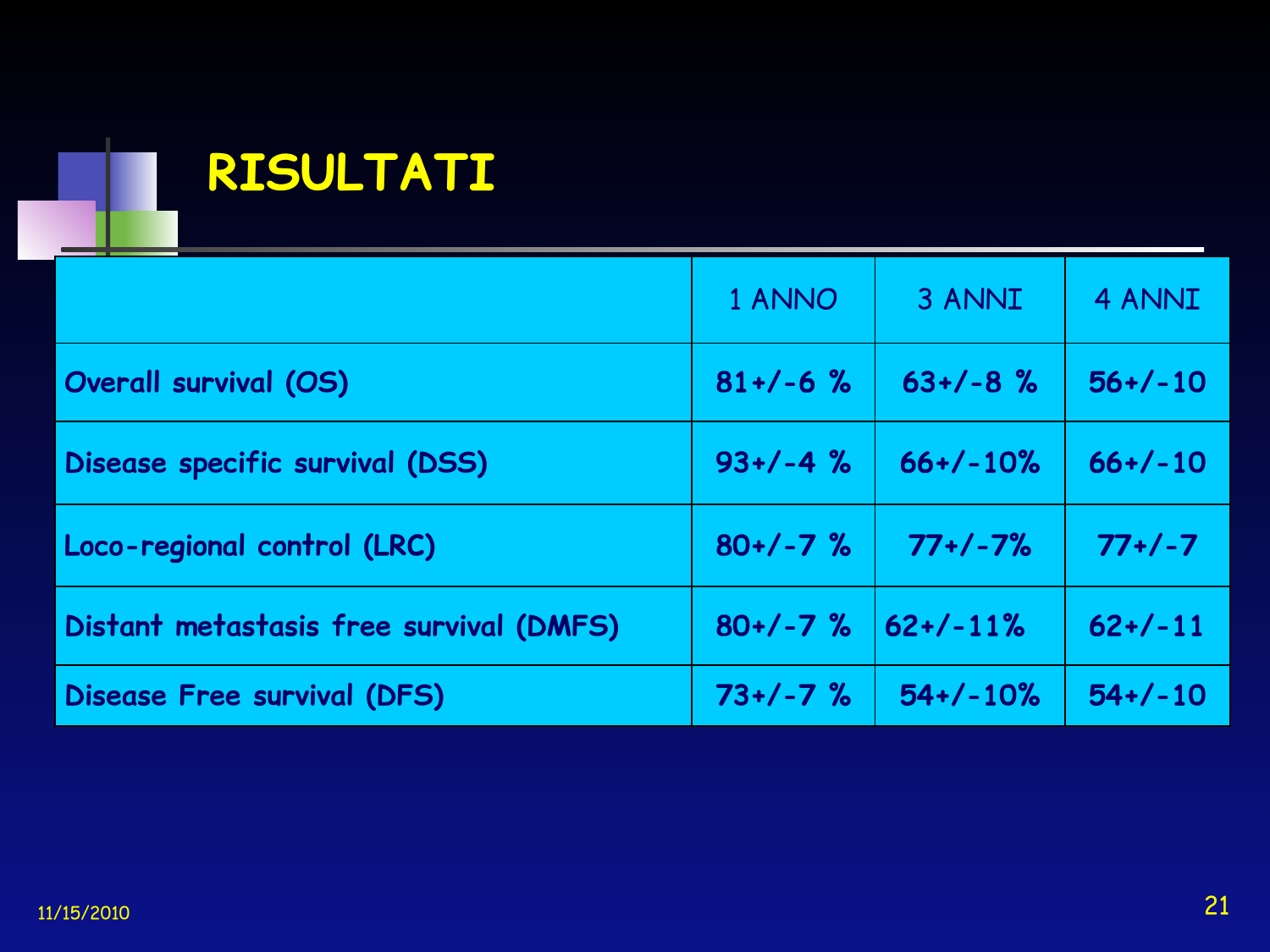

# RISULTATI
|  | 1 ANNO | 3 ANNI | 4 ANNI |
| --- | --- | --- | --- |
| Overall survival (OS) | 81+/-6 % | 63+/-8 % | 56+/-10 |
| Disease specific survival (DSS) | 93+/-4 % | 66+/-10% | 66+/-10 |
| Loco-regional control (LRC) | 80+/-7 % | 77+/-7% | 77+/-7 |
| Distant metastasis free survival (DMFS) | 80+/-7 % | 62+/-11% | 62+/-11 |
| Disease Free survival (DFS) | 73+/-7 % | 54+/-10% | 54+/-10 |
11/15/2010

21